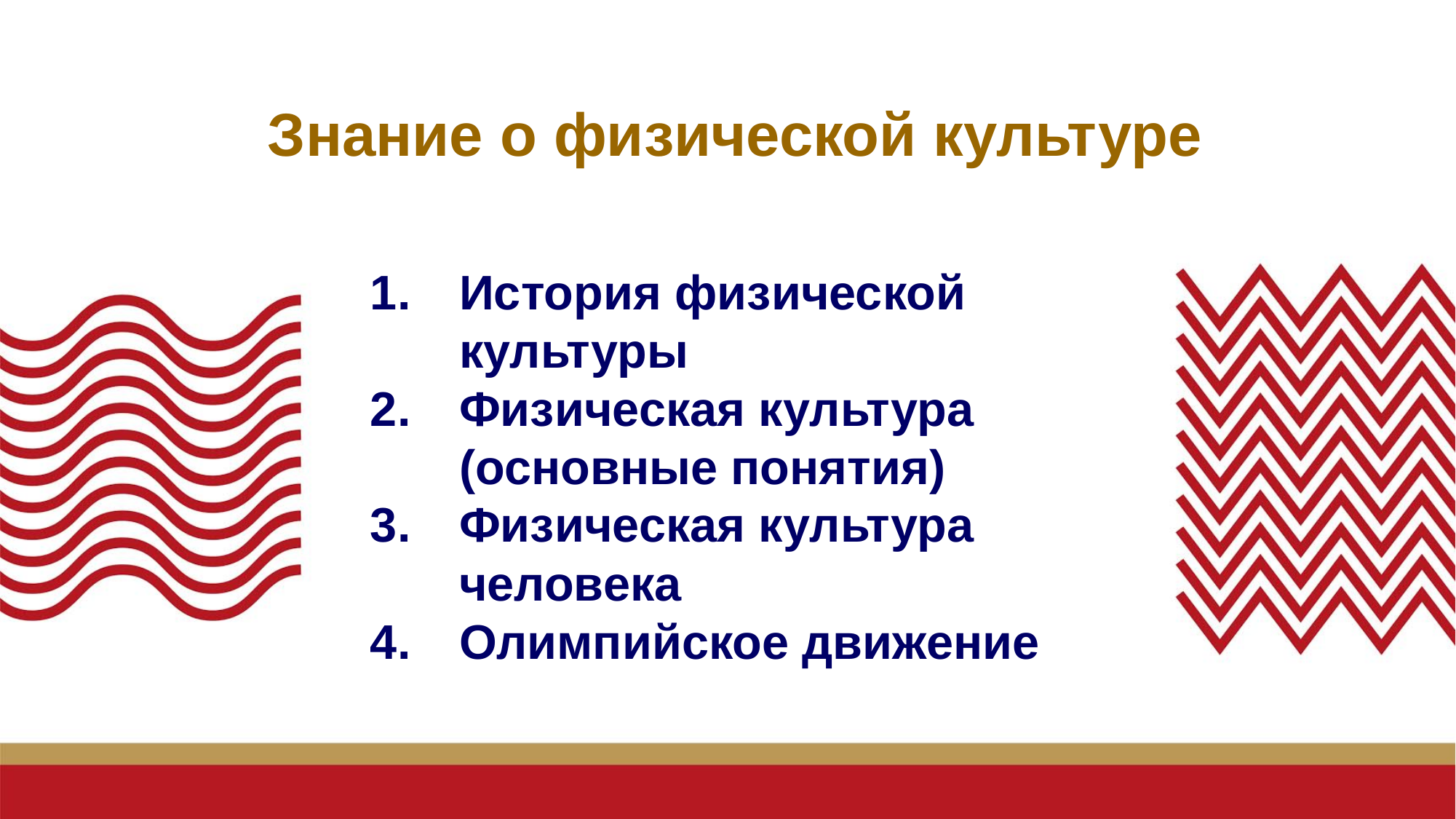

# Знание о физической культуре
История физической культуры
Физическая культура (основные понятия)
Физическая культура человека
Олимпийское движение